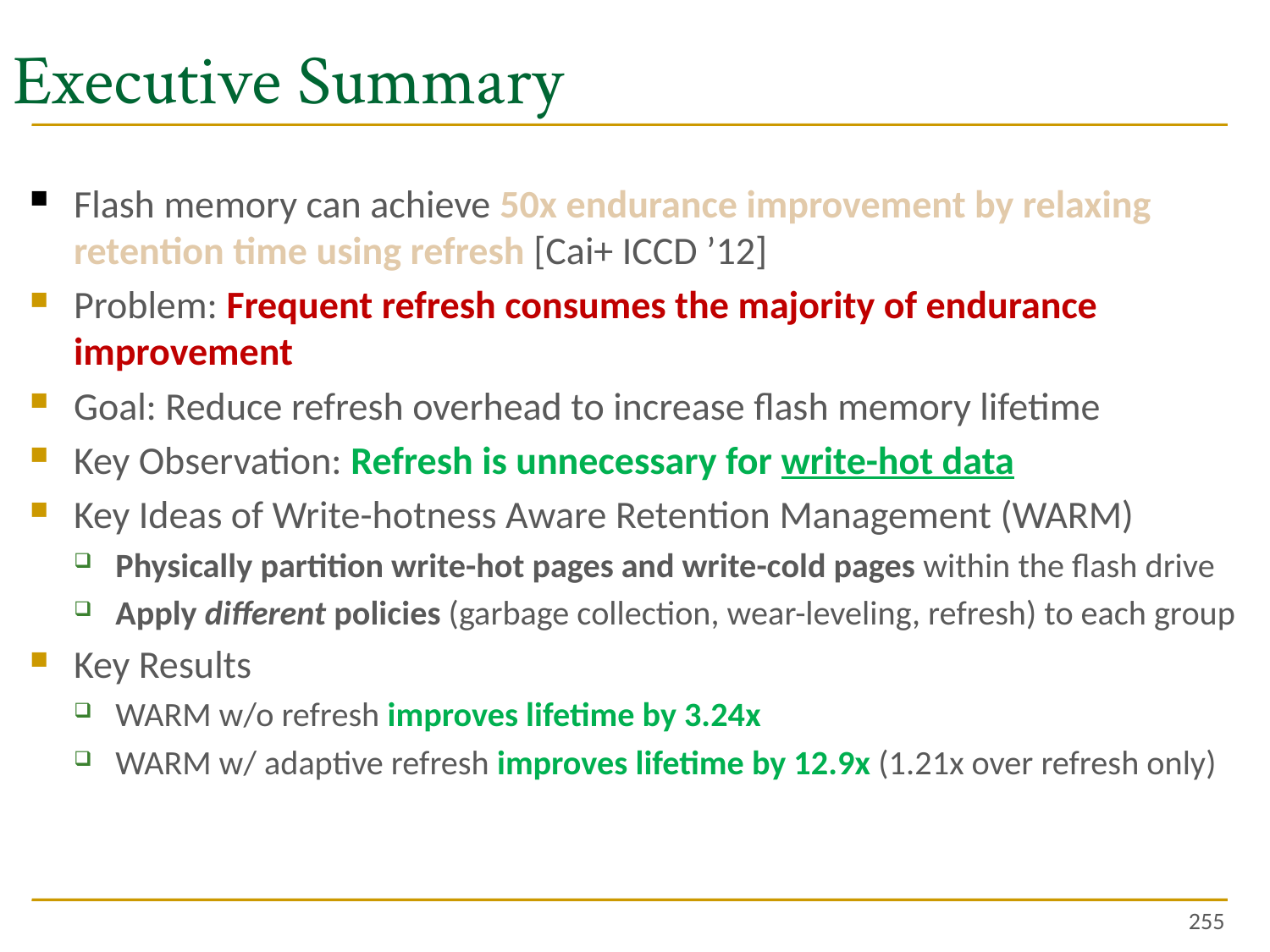

# Executive Summary
Flash memory can achieve 50x endurance improvement by relaxing retention time using refresh [Cai+ ICCD ’12]
Problem: Frequent refresh consumes the majority of endurance improvement
Goal: Reduce refresh overhead to increase flash memory lifetime
Key Observation: Refresh is unnecessary for write-hot data
Key Ideas of Write-hotness Aware Retention Management (WARM)
Physically partition write-hot pages and write-cold pages within the flash drive
Apply different policies (garbage collection, wear-leveling, refresh) to each group
Key Results
WARM w/o refresh improves lifetime by 3.24x
WARM w/ adaptive refresh improves lifetime by 12.9x (1.21x over refresh only)
255